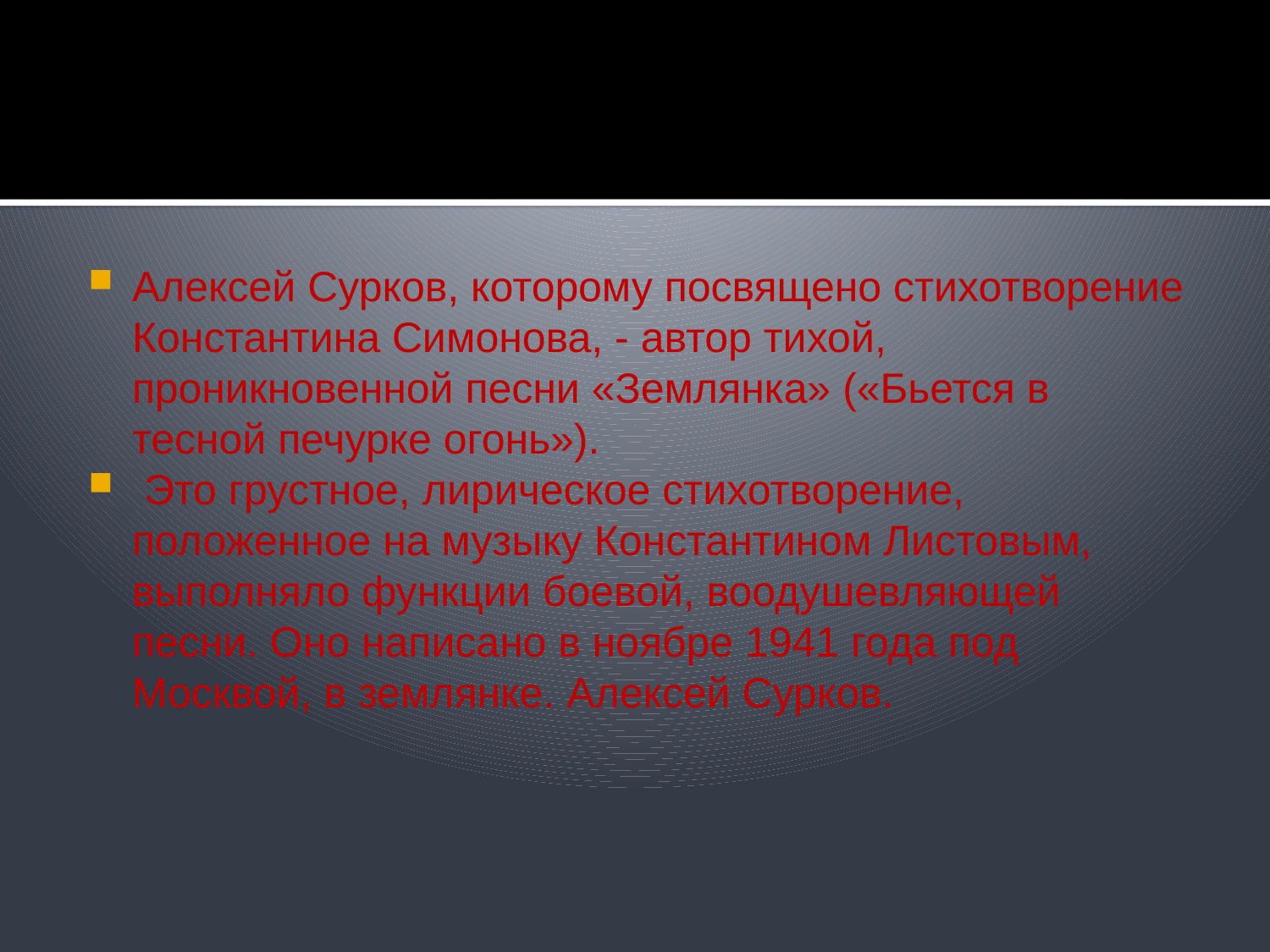

#
Алексей Сурков, которому посвящено стихотворение Константина Симонова, - автор тихой, проникновенной песни «Землянка» («Бьется в тесной печурке огонь»).
 Это грустное, лирическое стихотворение, положенное на музыку Константином Листовым, выполняло функции боевой, воодушевляющей песни. Оно написано в ноябре 1941 года под Москвой, в землянке. Алексей Сурков.